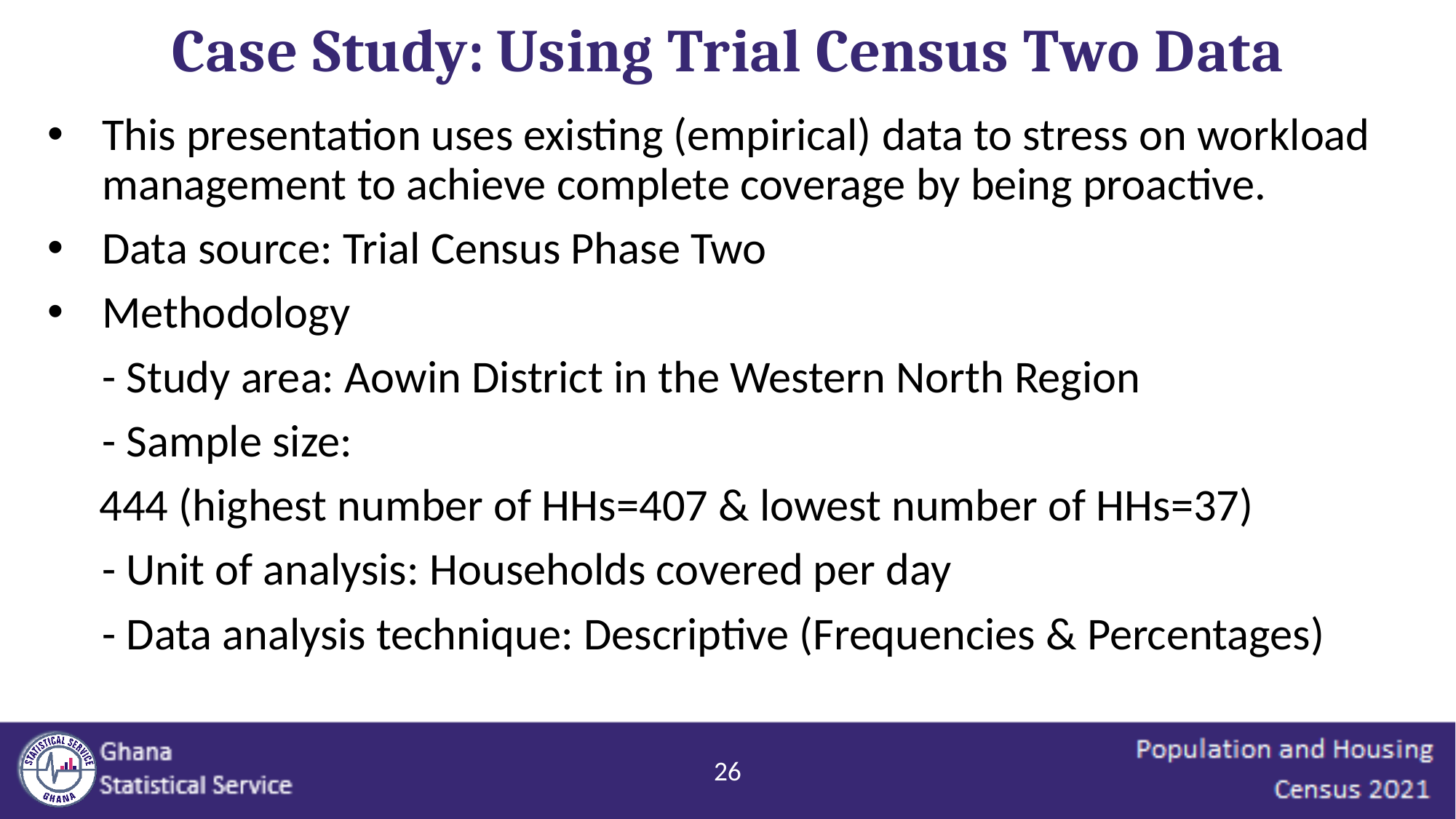

Case Study: Using Trial Census Two Data
This presentation uses existing (empirical) data to stress on workload management to achieve complete coverage by being proactive.
Data source: Trial Census Phase Two
Methodology
- Study area: Aowin District in the Western North Region
- Sample size:
     444 (highest number of HHs=407 & lowest number of HHs=37)
- Unit of analysis: Households covered per day
- Data analysis technique: Descriptive (Frequencies & Percentages)

26